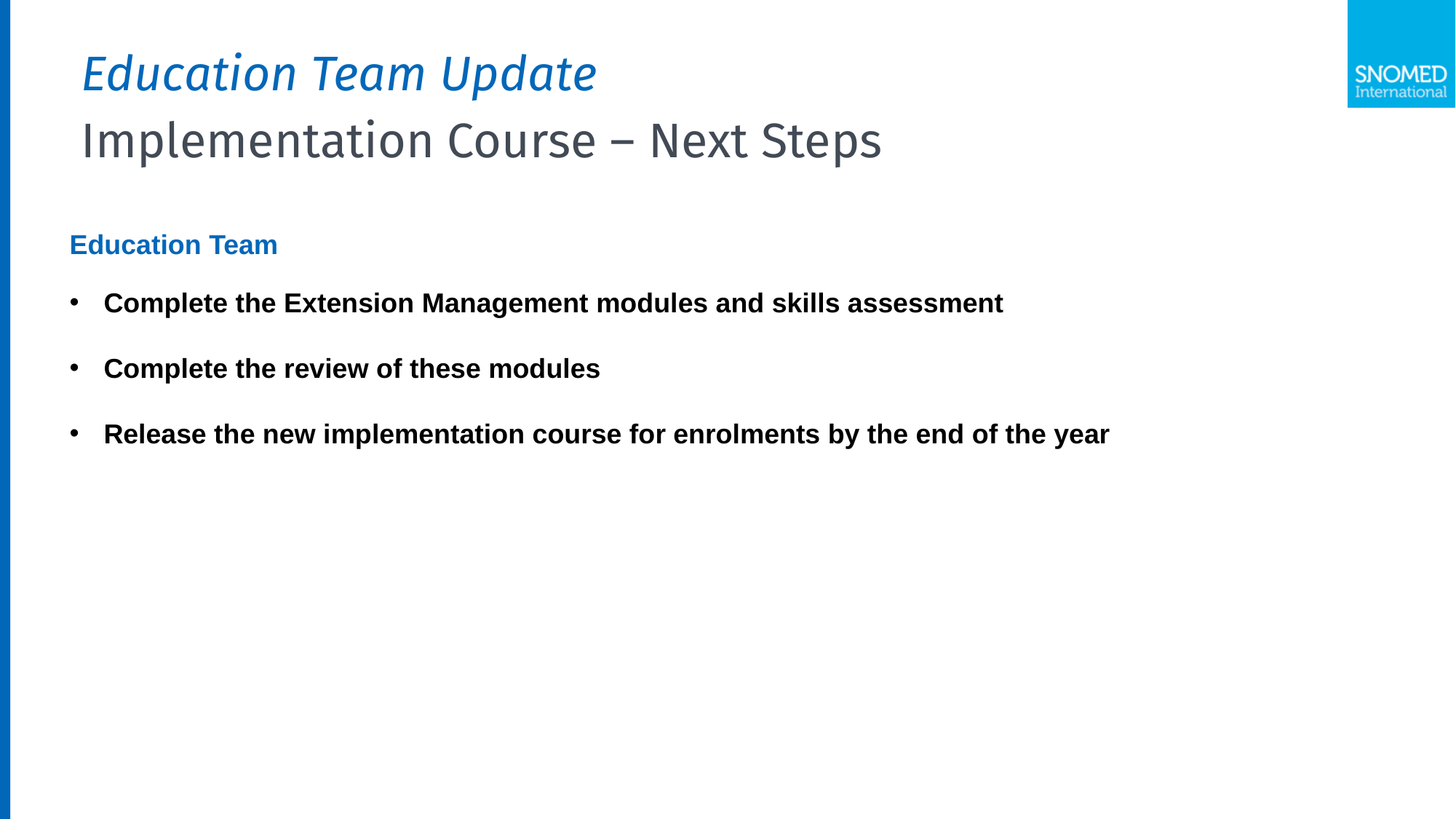

Education Team Update
Implementation Course – Next Steps
Education Team

Complete the Extension Management modules and skills assessment

Complete the review of these modules

Release the new implementation course for enrolments by the end of the year